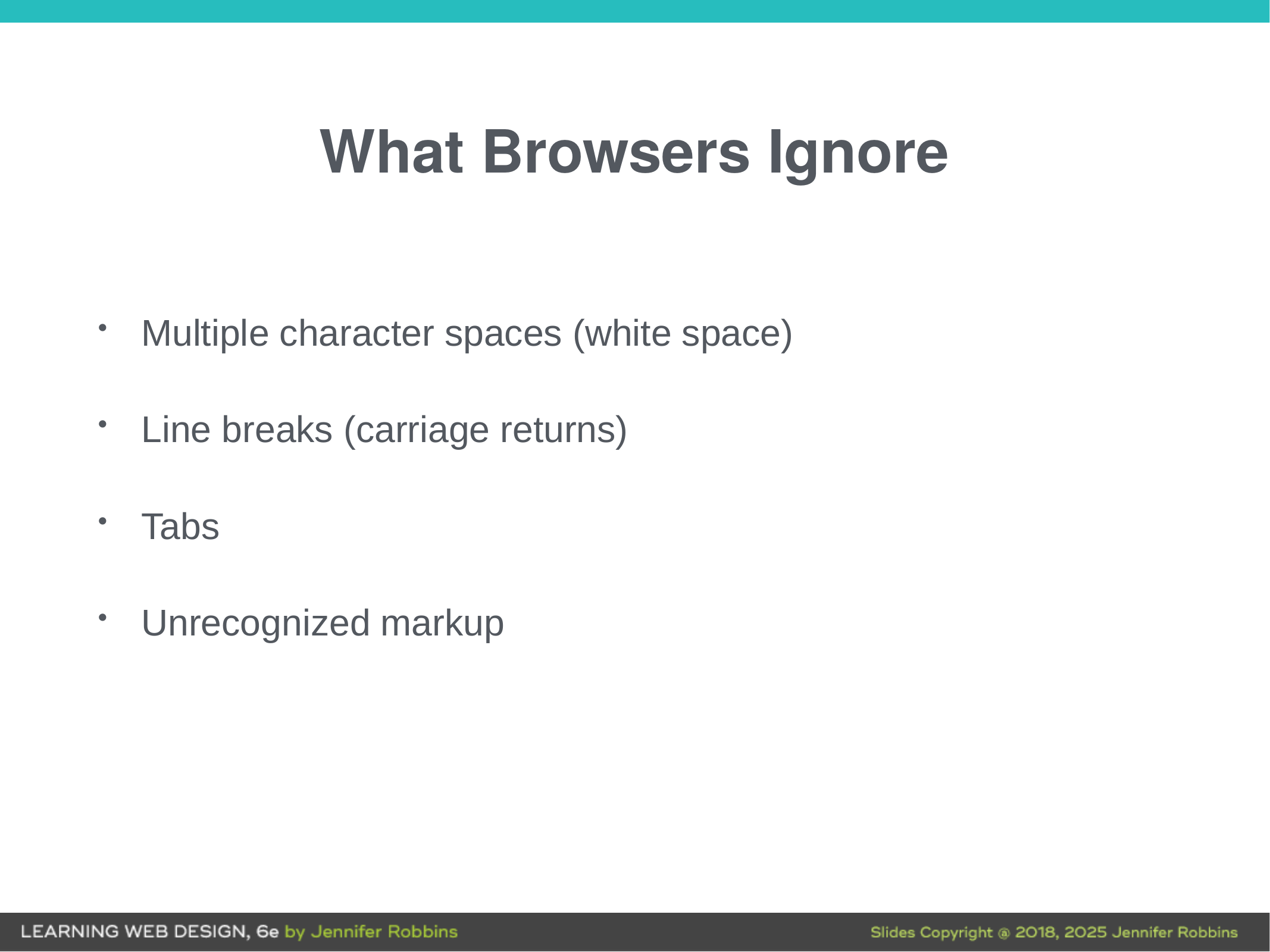

# What Browsers Ignore
Multiple character spaces (white space)
Line breaks (carriage returns)
Tabs
Unrecognized markup